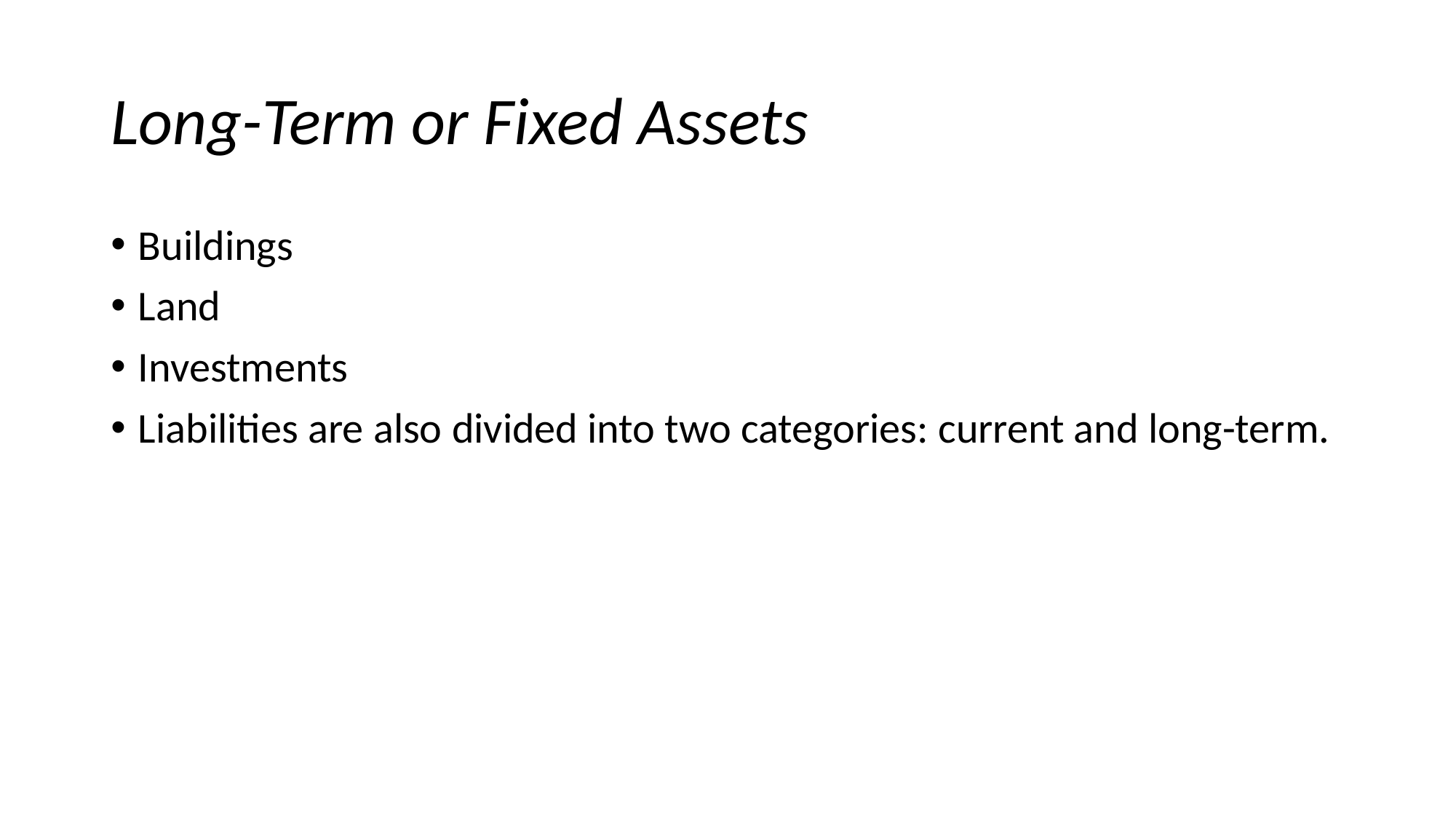

# Long-Term or Fixed Assets
Buildings
Land
Investments
Liabilities are also divided into two categories: current and long-term.